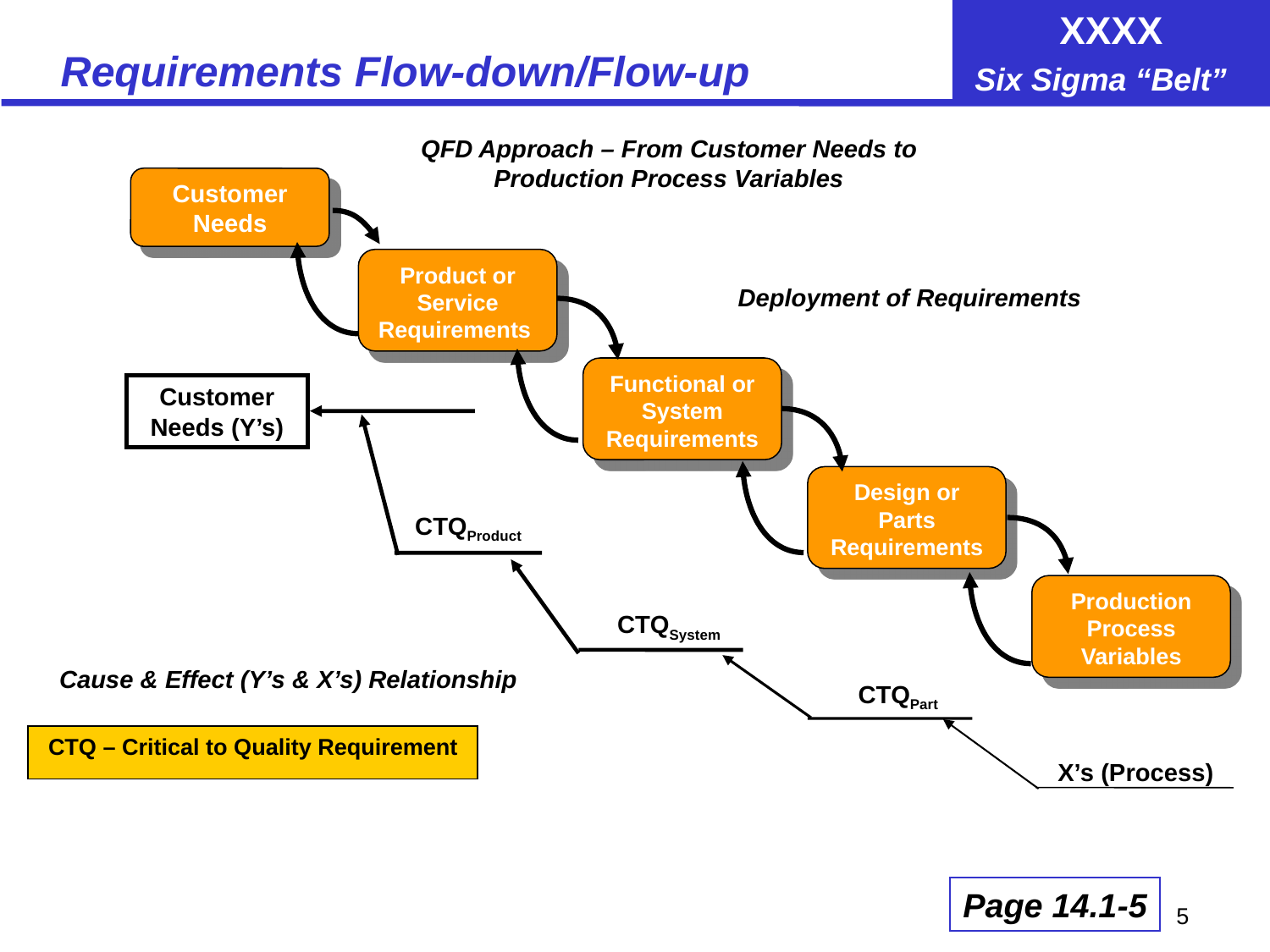

# Requirements Flow-down/Flow-up
QFD Approach – From Customer Needs to Production Process Variables
Customer Needs

Product or Service Requirements
Deployment of Requirements

Functional or System Requirements
Customer Needs (Y’s)

Design or Parts Requirements
CTQProduct

Production Process Variables
CTQSystem

Cause & Effect (Y’s & X’s) Relationship
CTQPart

CTQ – Critical to Quality Requirement
X’s (Process)

Page 14.1-5